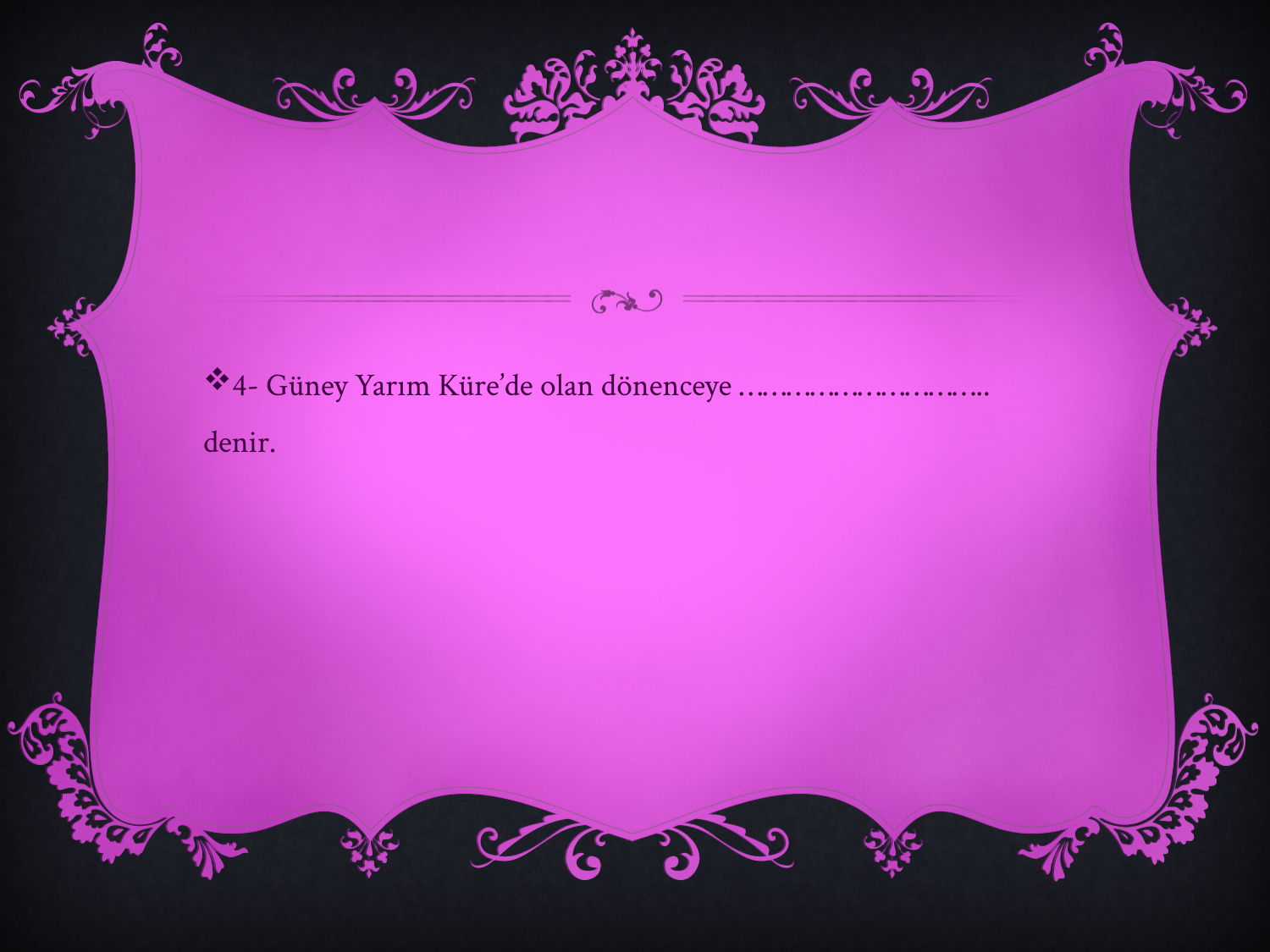

#
4- Güney Yarım Küre’de olan dönenceye ………………………….. denir.